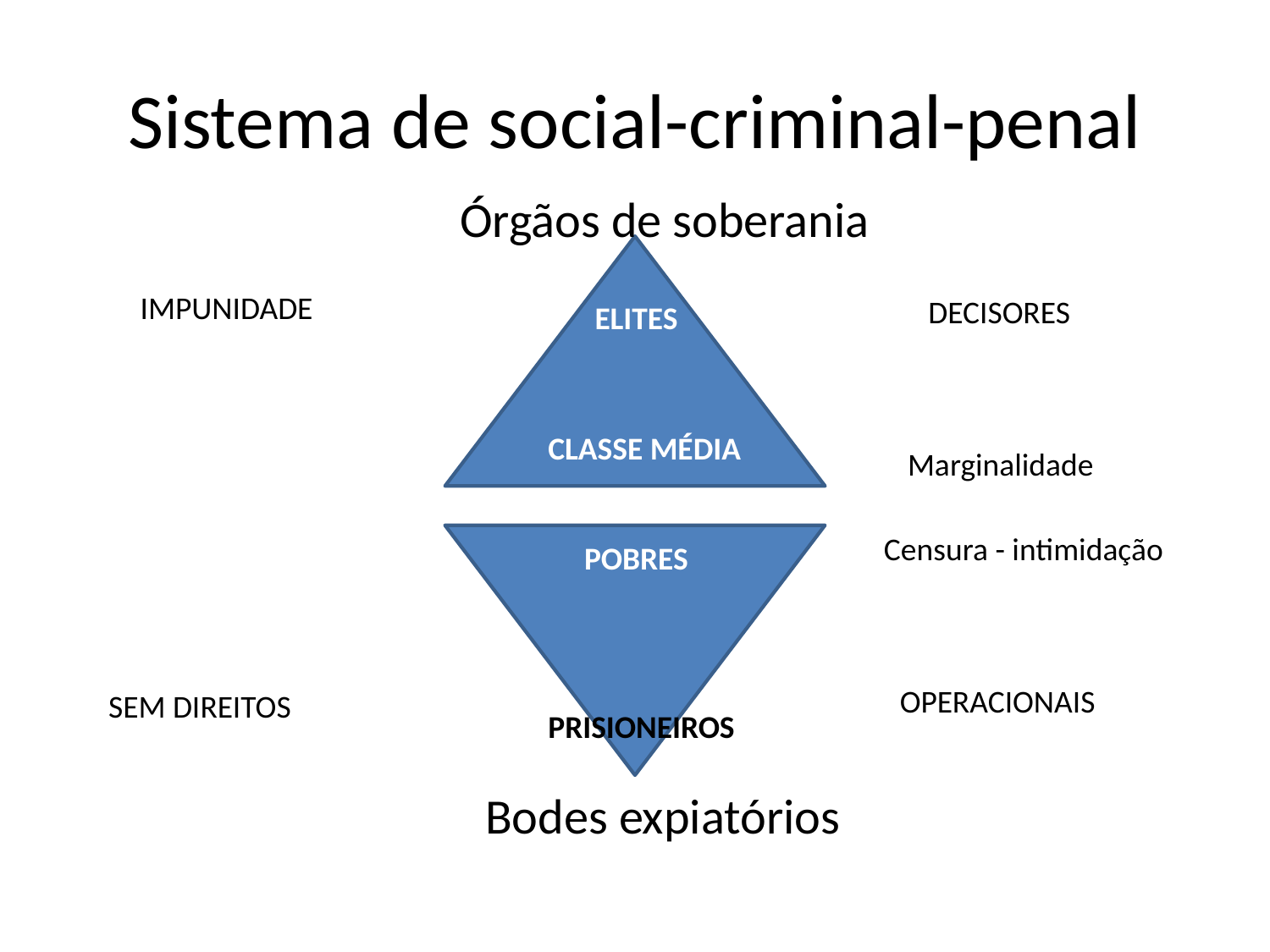

# Sistema de social-criminal-penal
Órgãos de soberania

IMPUNIDADE
DECISORES
ELITES
CLASSE MÉDIA
Marginalidade
Censura - intimidação

POBRES
OPERACIONAIS
SEM DIREITOS
PRISIONEIROS
Bodes expiatórios